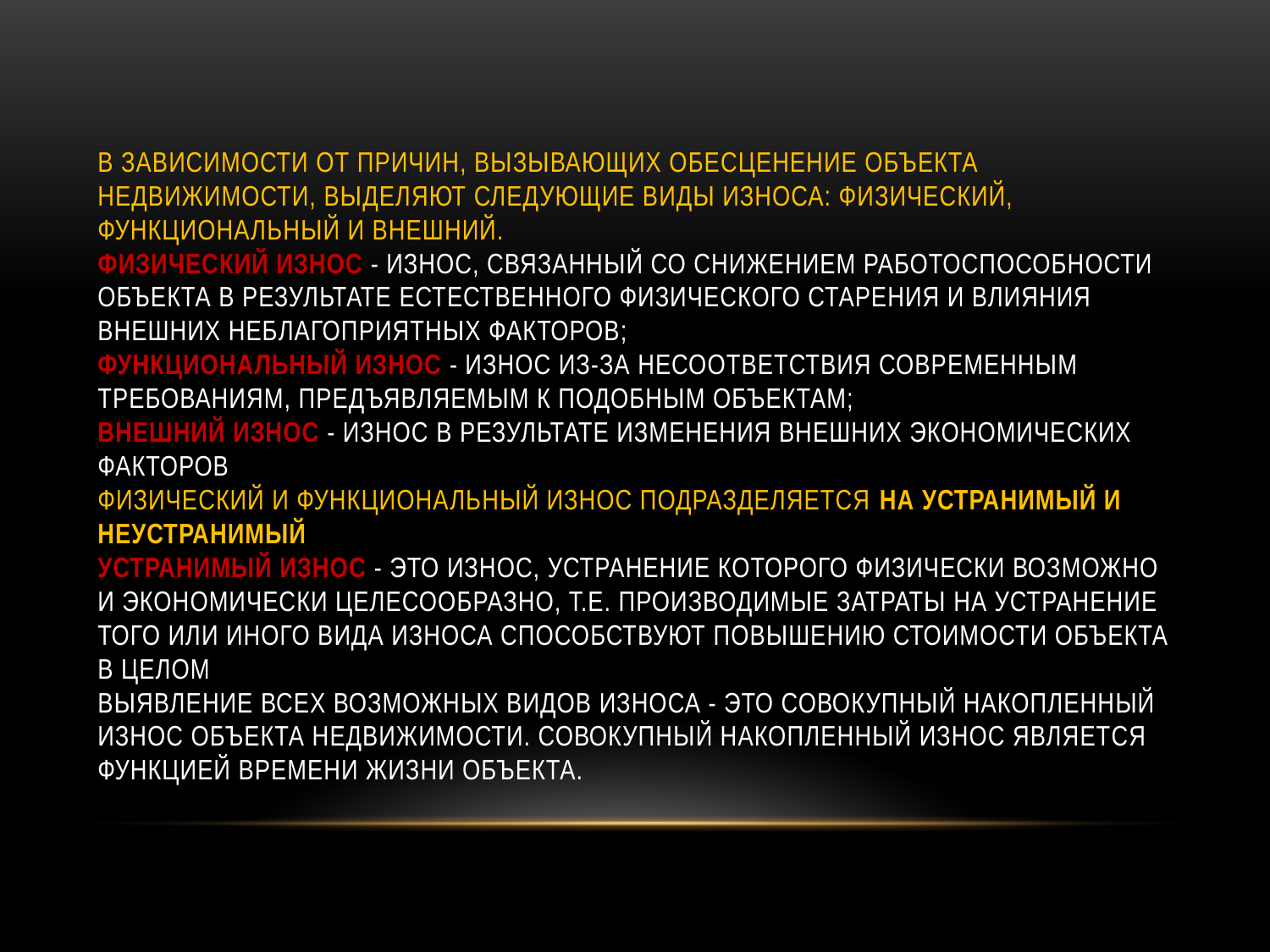

# В зависимости от причин, вызывающих обесценение объекта недвижимости, выделяют следующие виды износа: физический, функциональный и внешний. Физический износ - износ, связанный со снижением работоспособности объекта в результате естественного физического старения и влияния внешних неблагоприятных факторов; Функциональный износ - износ из-за несоответствия современным требованиям, предъявляемым к подобным объектам; Внешний износ - износ в результате изменения внешних экономических факторов Физический и функциональный износ подразделяется на устранимый и неустранимый Устранимый износ - это износ, устранение которого физически возможно и экономически целесообразно, т.е. производимые затраты на устранение того или иного вида износа способствуют повышению стоимости объекта в целом Выявление всех возможных видов износа - это совокупный накопленный износ объекта недвижимости. Совокупный накопленный износ является функцией времени жизни объекта.